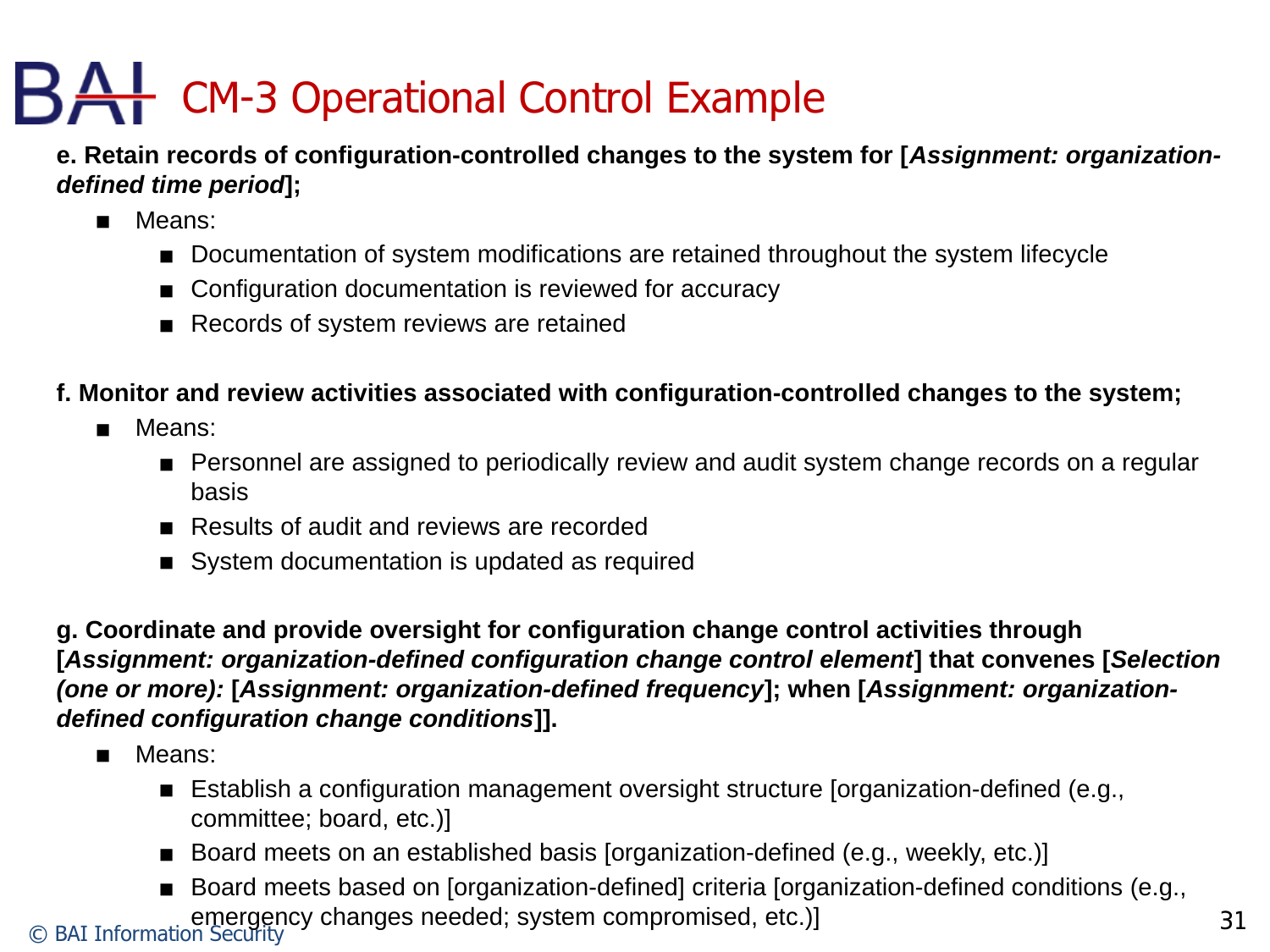

# CM-3 Operational Control Example
e. Retain records of configuration-controlled changes to the system for [Assignment: organization-defined time period];
Means:
Documentation of system modifications are retained throughout the system lifecycle
Configuration documentation is reviewed for accuracy
Records of system reviews are retained

f. Monitor and review activities associated with configuration-controlled changes to the system;
Means:
Personnel are assigned to periodically review and audit system change records on a regular basis
Results of audit and reviews are recorded
System documentation is updated as required

g. Coordinate and provide oversight for configuration change control activities through [Assignment: organization-defined configuration change control element] that convenes [Selection (one or more): [Assignment: organization-defined frequency]; when [Assignment: organization-defined configuration change conditions]].
Means:
Establish a configuration management oversight structure [organization-defined (e.g., committee; board, etc.)]
Board meets on an established basis [organization-defined (e.g., weekly, etc.)]
Board meets based on [organization-defined] criteria [organization-defined conditions (e.g., emergency changes needed; system compromised, etc.)]

Select